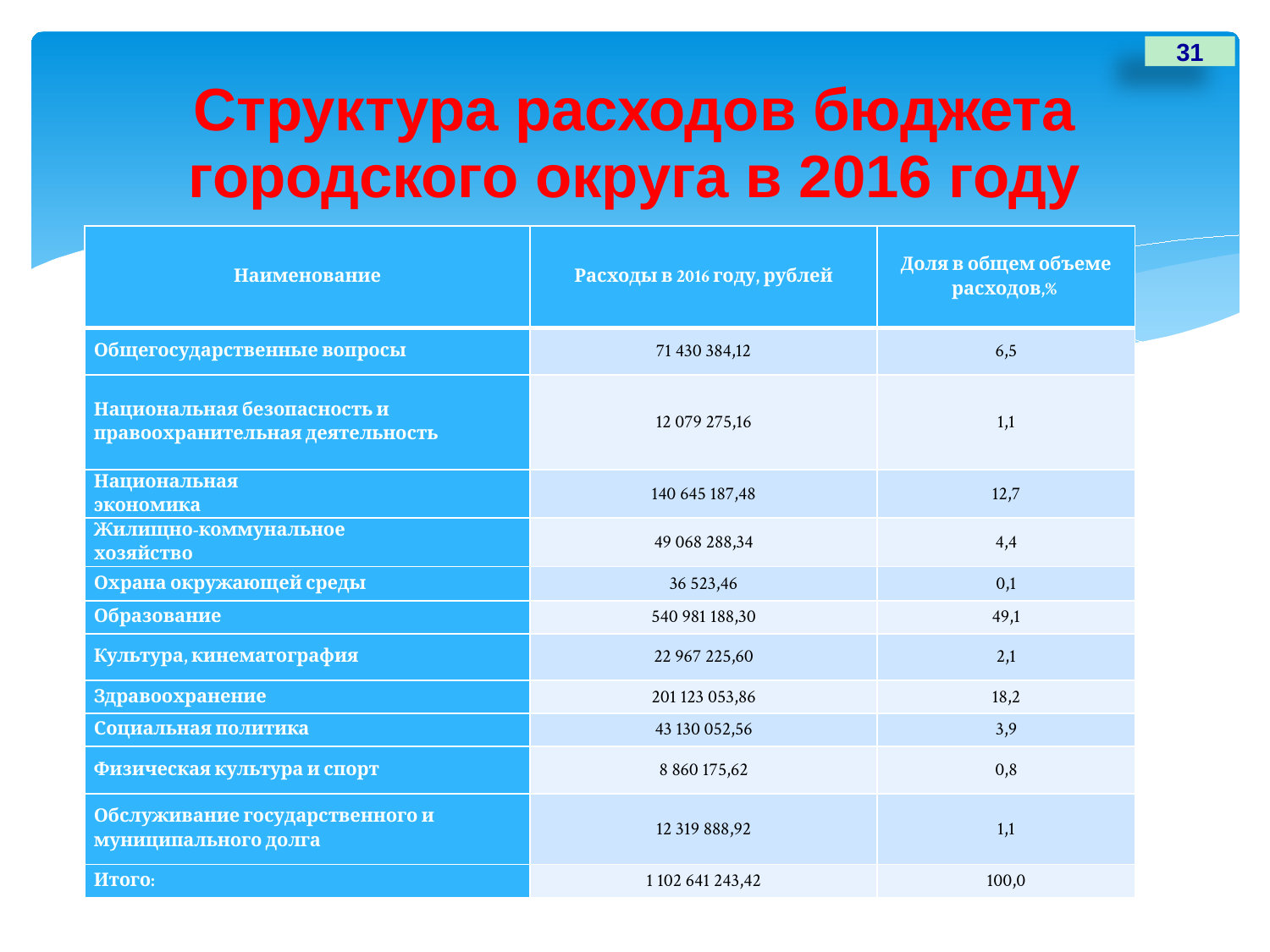

31
# Структура расходов бюджета городского округа в 2016 году
| Наименование | Расходы в 2016 году, рублей | Доля в общем объеме расходов,% |
| --- | --- | --- |
| Общегосударственные вопросы | 71 430 384,12 | 6,5 |
| Национальная безопасность и правоохранительная деятельность | 12 079 275,16 | 1,1 |
| Национальная экономика | 140 645 187,48 | 12,7 |
| Жилищно-коммунальное хозяйство | 49 068 288,34 | 4,4 |
| Охрана окружающей среды | 36 523,46 | 0,1 |
| Образование | 540 981 188,30 | 49,1 |
| Культура, кинематография | 22 967 225,60 | 2,1 |
| Здравоохранение | 201 123 053,86 | 18,2 |
| Социальная политика | 43 130 052,56 | 3,9 |
| Физическая культура и спорт | 8 860 175,62 | 0,8 |
| Обслуживание государственного и муниципального долга | 12 319 888,92 | 1,1 |
| Итого: | 1 102 641 243,42 | 100,0 |